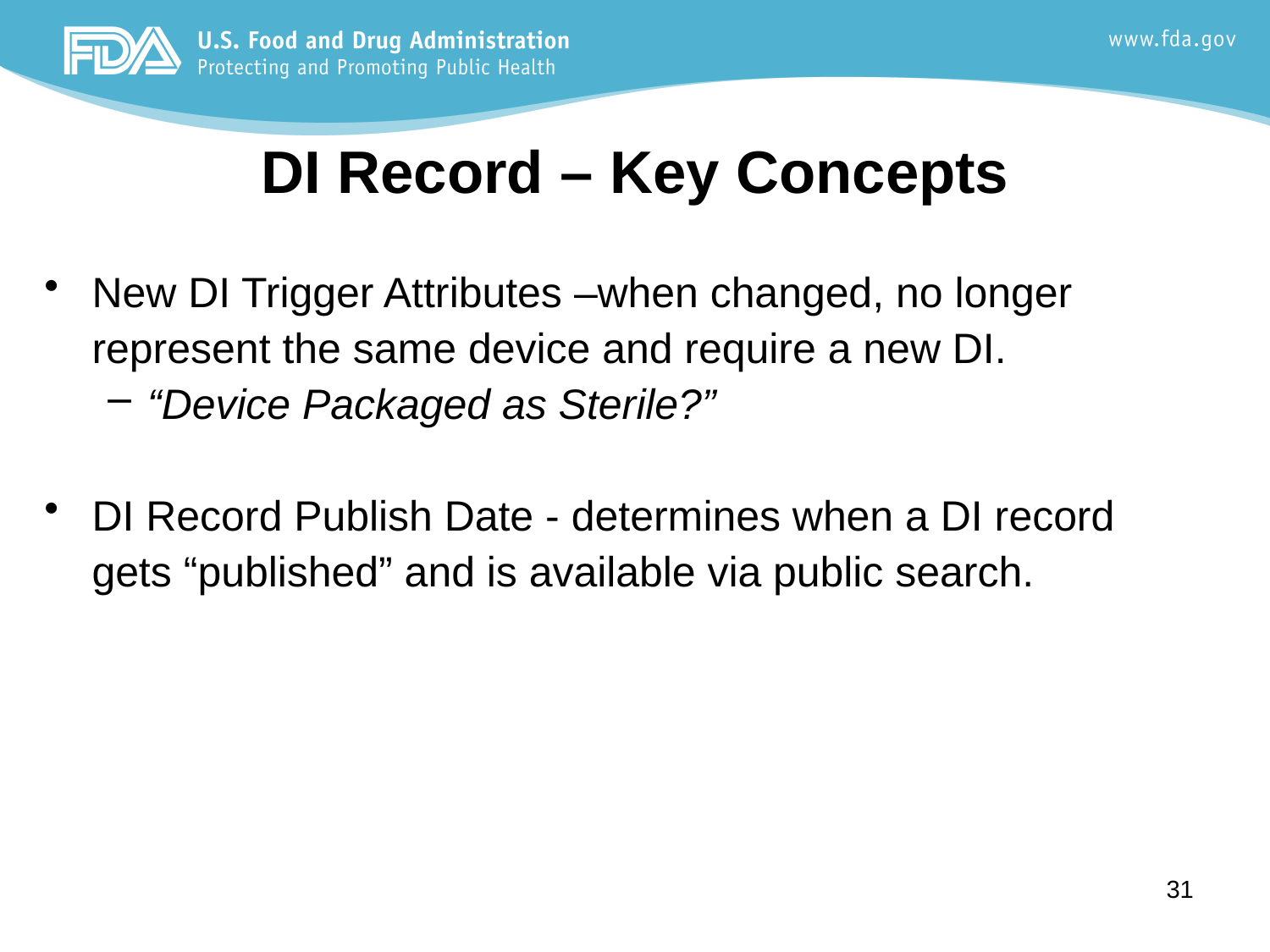

DI Record – Key Concepts
New DI Trigger Attributes –when changed, no longer represent the same device and require a new DI.
“Device Packaged as Sterile?”

DI Record Publish Date - determines when a DI record gets “published” and is available via public search.

31